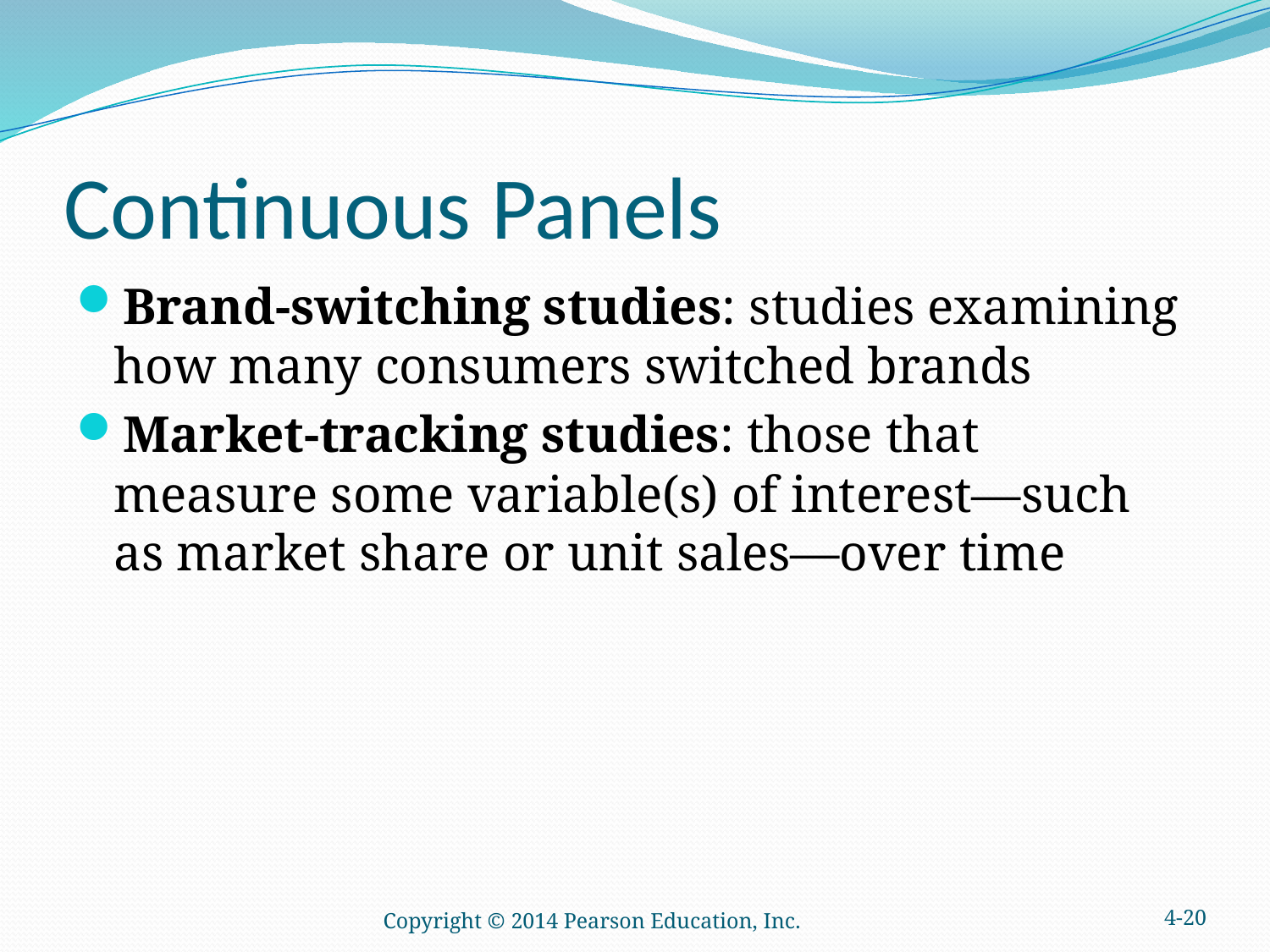

# Continuous Panels
Brand-switching studies: studies examining how many consumers switched brands
Market-tracking studies: those that measure some variable(s) of interest—such as market share or unit sales—over time

Copyright © 2014 Pearson Education, Inc.
4-20